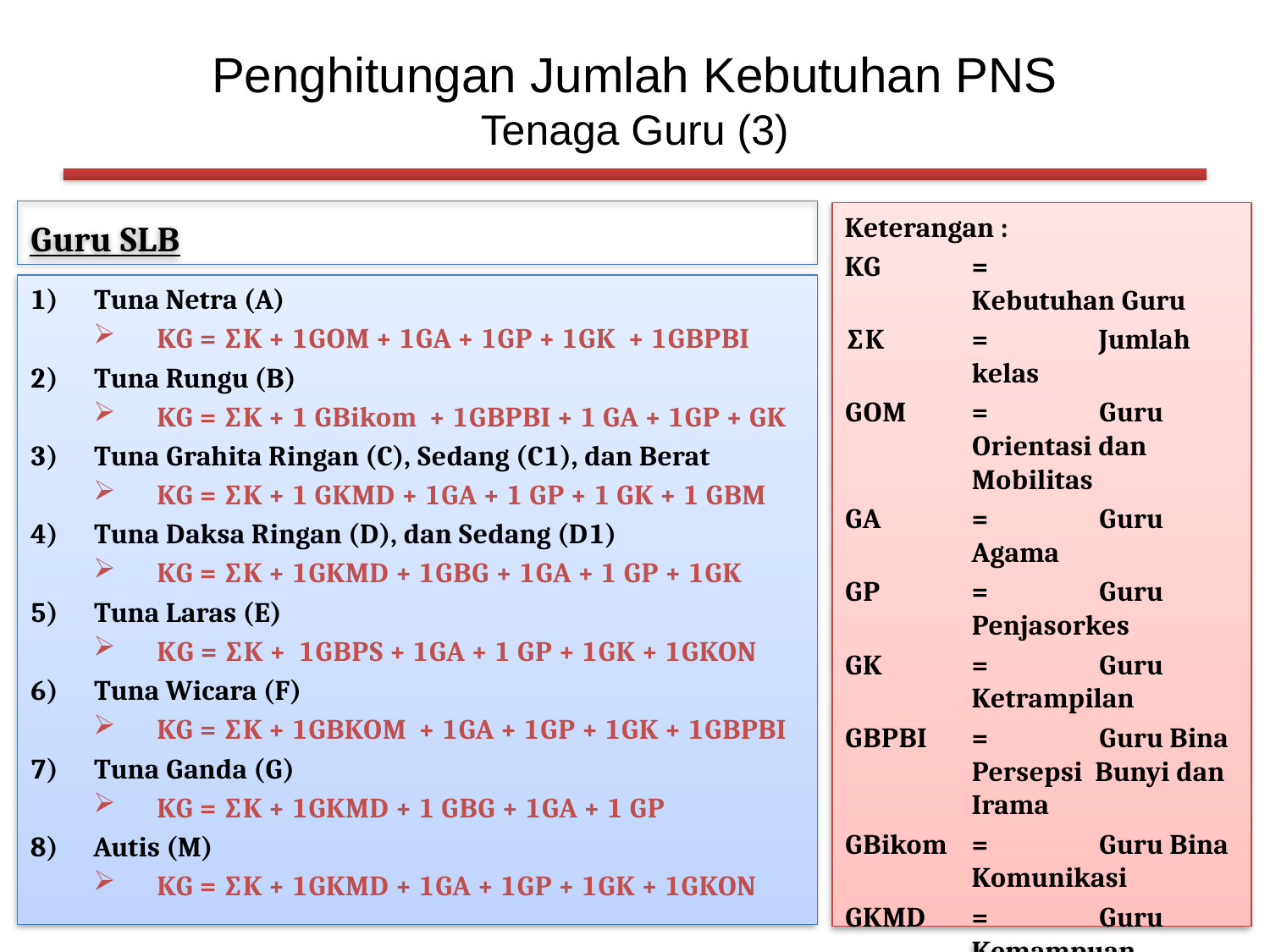

# Penghitungan Jumlah Kebutuhan PNS Tenaga Guru (3)

Guru SLB
Keterangan :
KG	=	Kebutuhan Guru
∑K	= 	Jumlah kelas
GOM	= 	Guru Orientasi dan Mobilitas
GA	=	Guru Agama
GP	=	Guru Penjasorkes
GK	=	Guru Ketrampilan
GBPBI	=	Guru Bina Persepsi  Bunyi dan Irama
GBikom	=	Guru Bina Komunikasi
GKMD	=	Guru Kemampuan  Merawat Diri
GBM	=	Guru Bina Mental
GKON	=	Guru Konseling (Psikologi)
GBG	=	Guru Bina Gerak
Tuna Netra (A)
KG = ∑K + 1GOM + 1GA + 1GP + 1GK  + 1GBPBI
Tuna Rungu (B)
KG = ∑K + 1 GBikom  + 1GBPBI + 1 GA + 1GP + GK
Tuna Grahita Ringan (C), Sedang (C1), dan Berat
KG = ∑K + 1 GKMD + 1GA + 1 GP + 1 GK + 1 GBM
Tuna Daksa Ringan (D), dan Sedang (D1)
KG = ∑K + 1GKMD + 1GBG + 1GA + 1 GP + 1GK
Tuna Laras (E)
KG = ∑K +  1GBPS + 1GA + 1 GP + 1GK + 1GKON
Tuna Wicara (F)
KG = ∑K + 1GBKOM  + 1GA + 1GP + 1GK + 1GBPBI
Tuna Ganda (G)
KG = ∑K + 1GKMD + 1 GBG + 1GA + 1 GP
Autis (M)
KG = ∑K + 1GKMD + 1GA + 1GP + 1GK + 1GKON